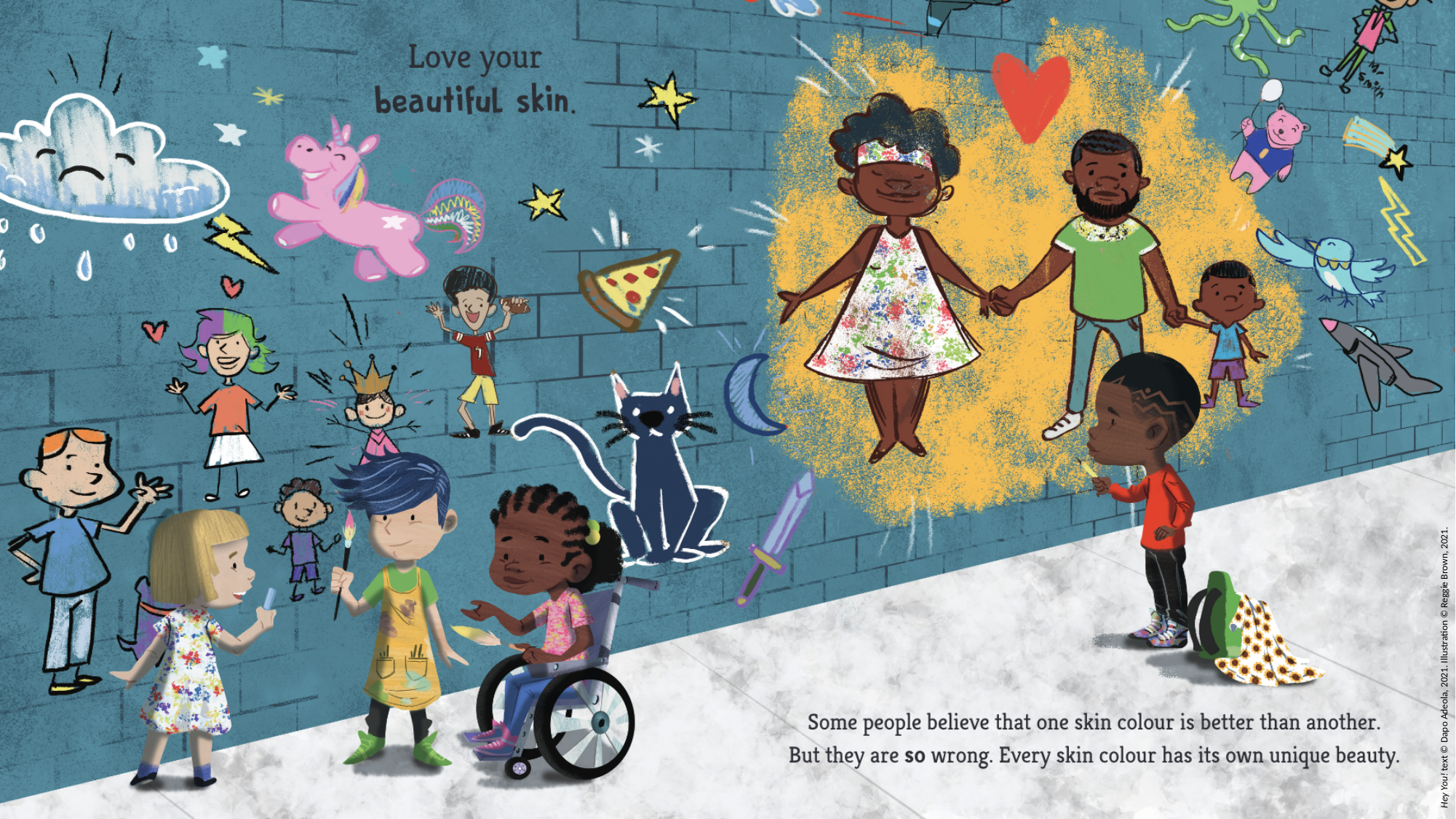

Hey You! text © Dapo Adeola, 2021. Illustration © Reggie Brown, 2021.